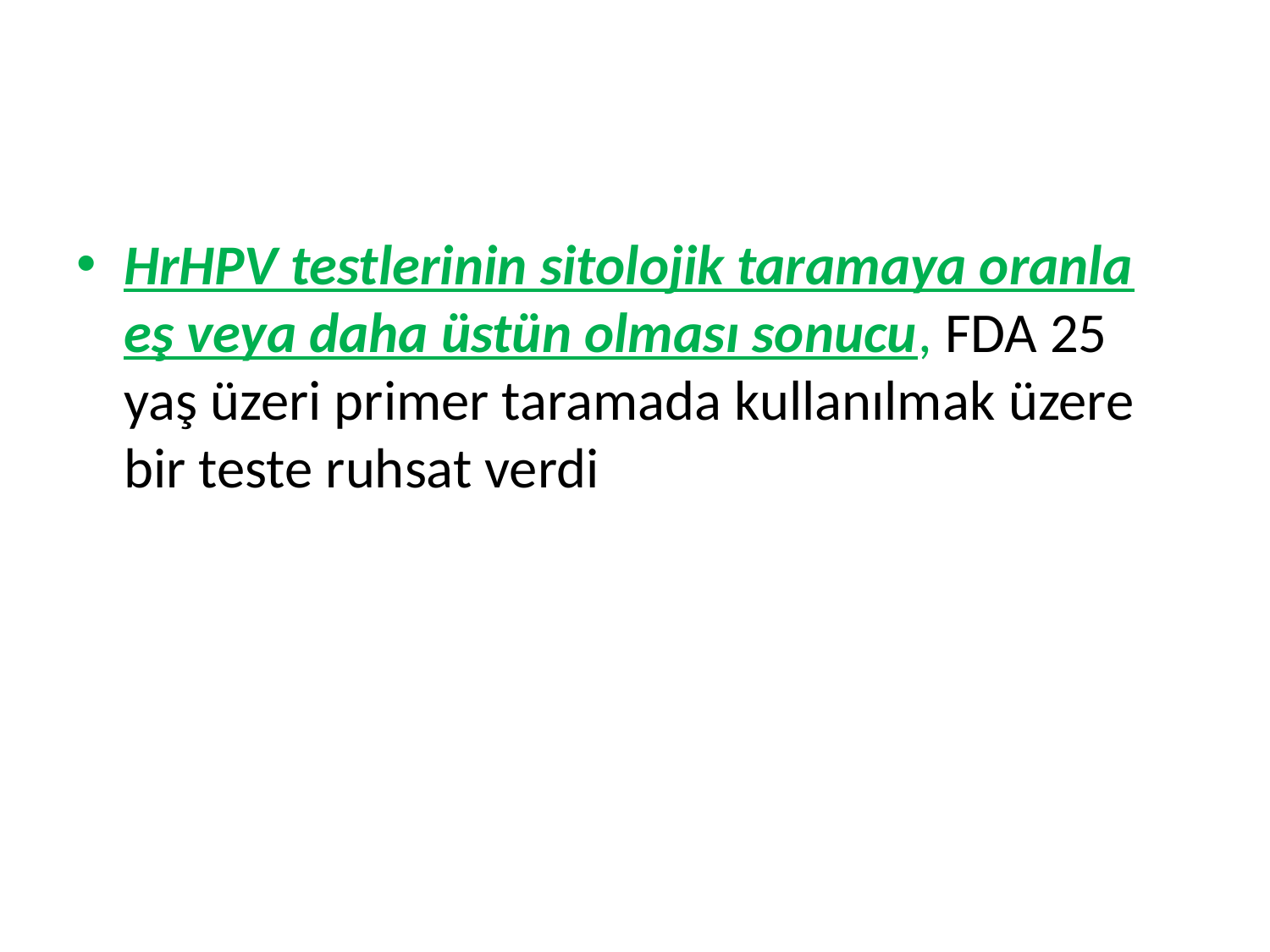

#
HrHPV testlerinin sitolojik taramaya oranla eş veya daha üstün olması sonucu, FDA 25 yaş üzeri primer taramada kullanılmak üzere bir teste ruhsat verdi